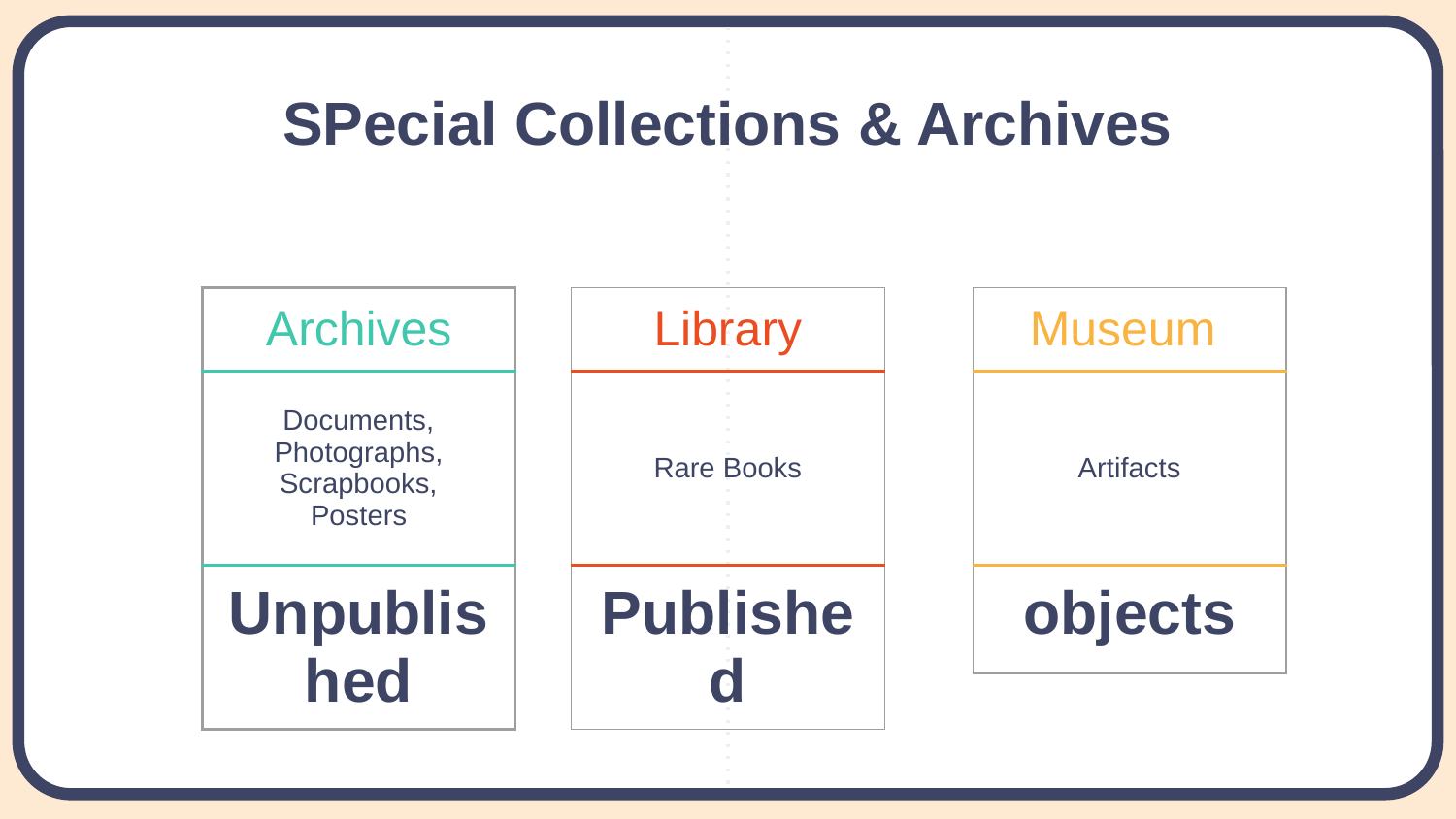

# SPecial Collections & Archives
| Archives |
| --- |
| Documents, Photographs, Scrapbooks, Posters |
| Unpublished |
| Library |
| --- |
| Rare Books |
| Published |
| Museum |
| --- |
| Artifacts |
| objects |